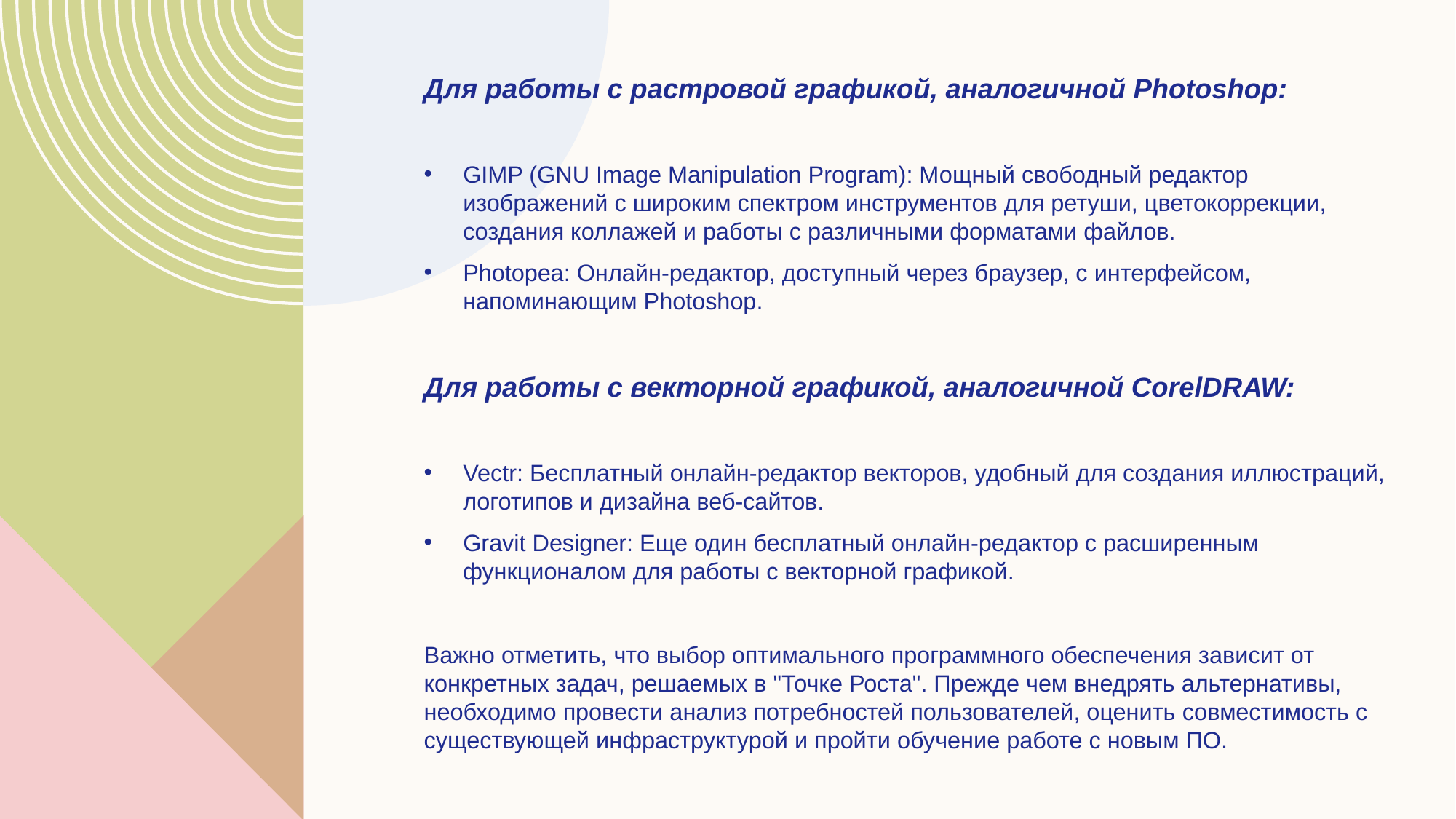

Для работы с растровой графикой, аналогичной Photoshop:

GIMP (GNU Image Manipulation Program): Мощный свободный редактор изображений с широким спектром инструментов для ретуши, цветокоррекции, создания коллажей и работы с различными форматами файлов.
Photopea: Онлайн-редактор, доступный через браузер, с интерфейсом, напоминающим Photoshop.

Для работы с векторной графикой, аналогичной CorelDRAW:

Vectr: Бесплатный онлайн-редактор векторов, удобный для создания иллюстраций, логотипов и дизайна веб-сайтов.
Gravit Designer: Еще один бесплатный онлайн-редактор с расширенным функционалом для работы с векторной графикой.

Важно отметить, что выбор оптимального программного обеспечения зависит от конкретных задач, решаемых в "Точке Роста". Прежде чем внедрять альтернативы, необходимо провести анализ потребностей пользователей, оценить совместимость с существующей инфраструктурой и пройти обучение работе с новым ПО.